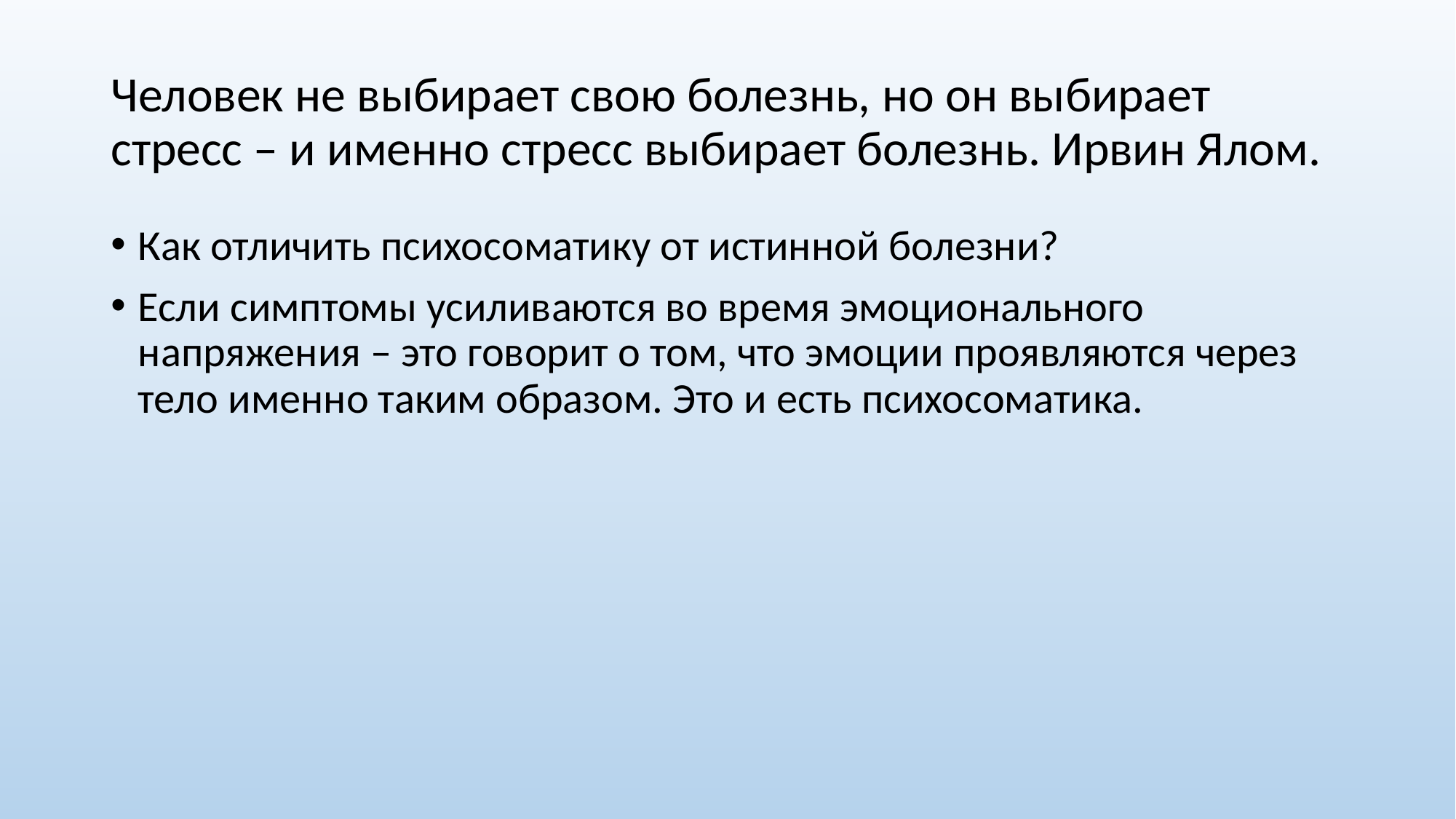

# Человек не выбирает свою болезнь, но он выбирает стресс – и именно стресс выбирает болезнь. Ирвин Ялом.
Как отличить психосоматику от истинной болезни?
Если симптомы усиливаются во время эмоционального напряжения – это говорит о том, что эмоции проявляются через тело именно таким образом. Это и есть психосоматика.